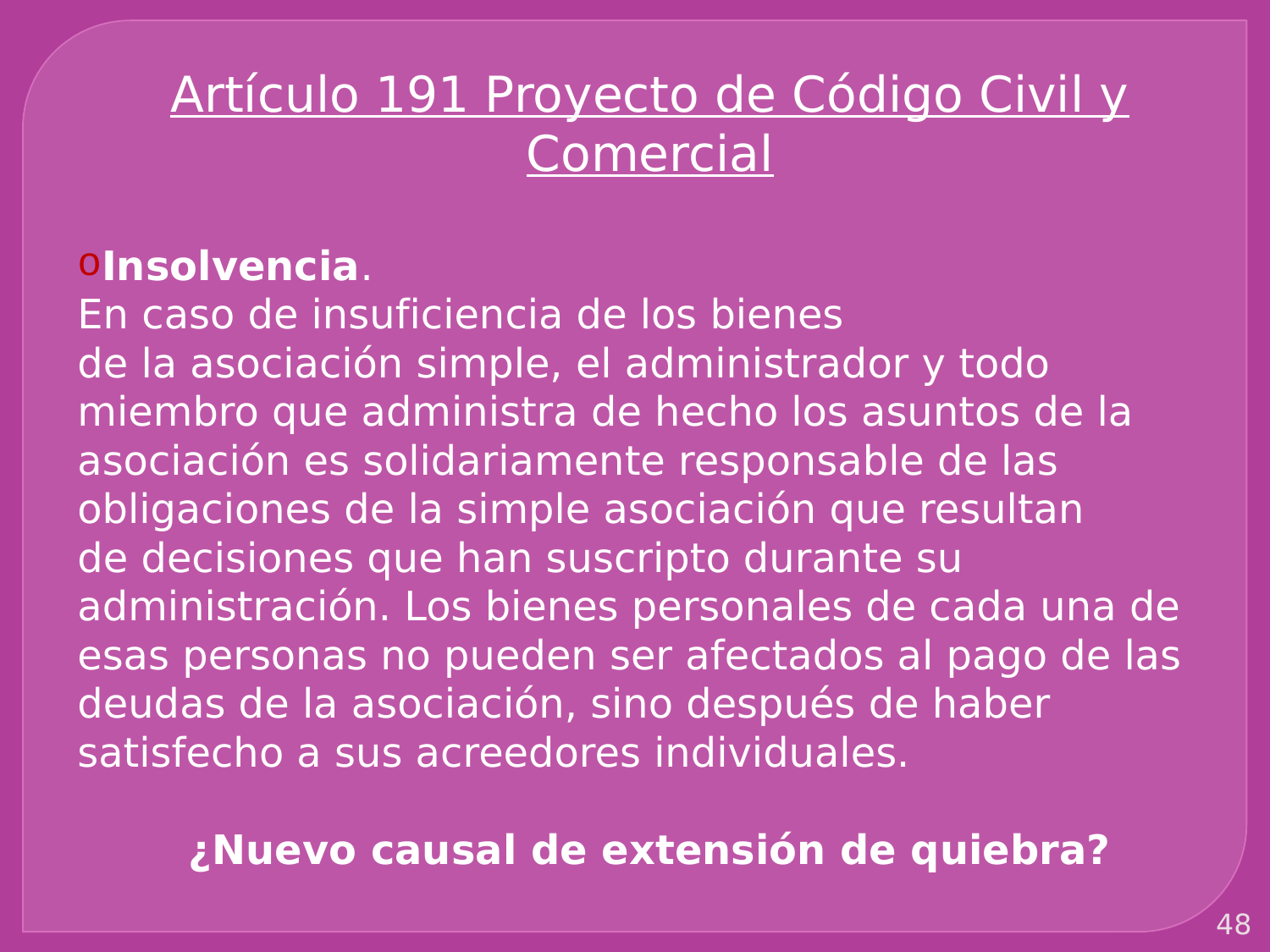

Artículo 191 Proyecto de Código Civil y Comercial

Insolvencia.
En caso de insuficiencia de los bienes
de la asociación simple, el administrador y todo miembro que administra de hecho los asuntos de la asociación es solidariamente responsable de las obligaciones de la simple asociación que resultan
de decisiones que han suscripto durante su administración. Los bienes personales de cada una de esas personas no pueden ser afectados al pago de las deudas de la asociación, sino después de haber satisfecho a sus acreedores individuales.

¿Nuevo causal de extensión de quiebra?
48